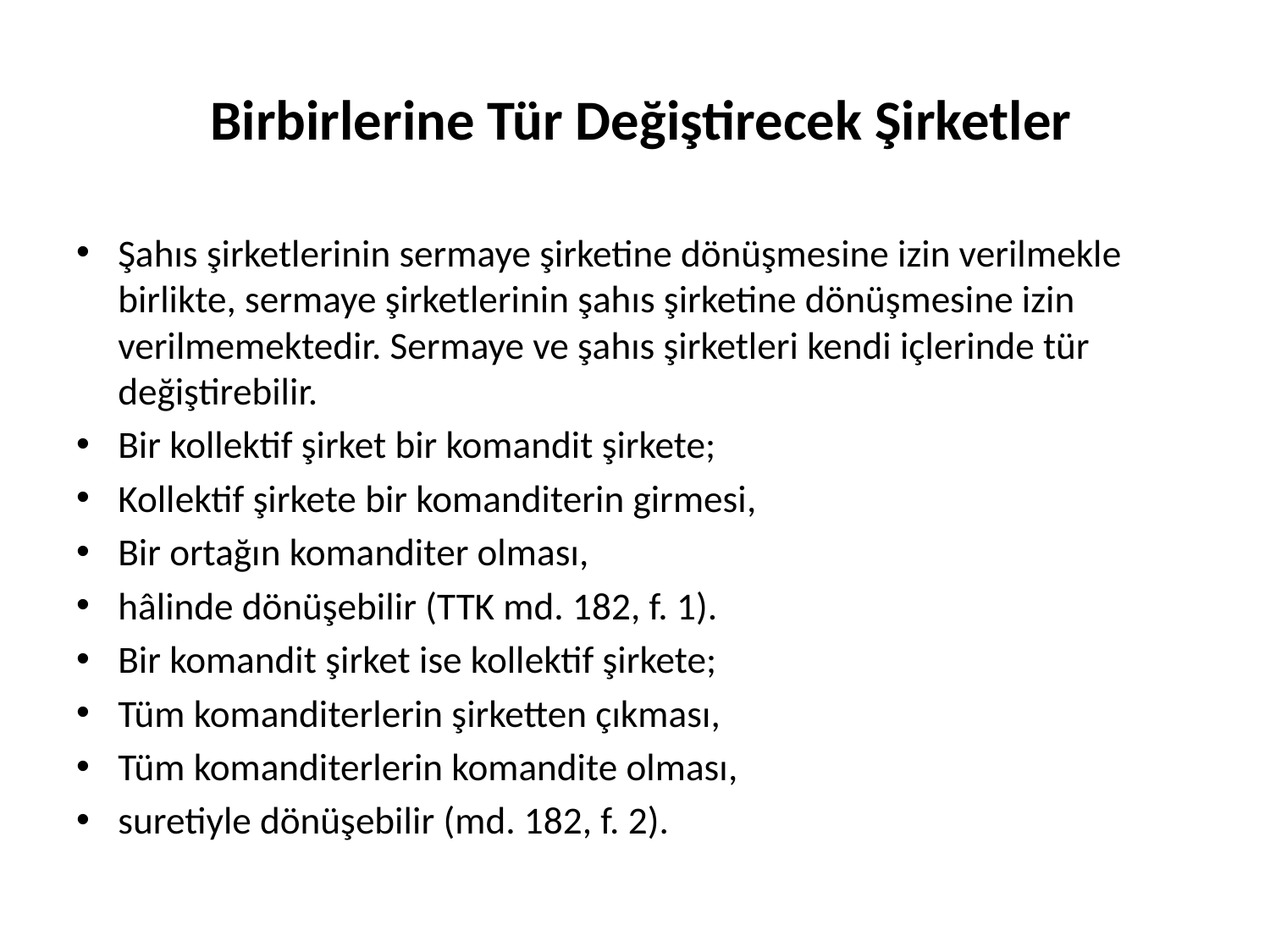

# Birbirlerine Tür Değiştirecek Şirketler
Şahıs şirketlerinin sermaye şirketine dönüşmesine izin verilmekle birlikte, sermaye şirketlerinin şahıs şirketine dönüşmesine izin verilmemektedir. Sermaye ve şahıs şirketleri kendi içlerinde tür değiştirebilir.
Bir kollektif şirket bir komandit şirkete;
Kollektif şirkete bir komanditerin girmesi,
Bir ortağın komanditer olması,
hâlinde dönüşebilir (TTK md. 182, f. 1).
Bir komandit şirket ise kollektif şirkete;
Tüm komanditerlerin şirketten çıkması,
Tüm komanditerlerin komandite olması,
suretiyle dönüşebilir (md. 182, f. 2).